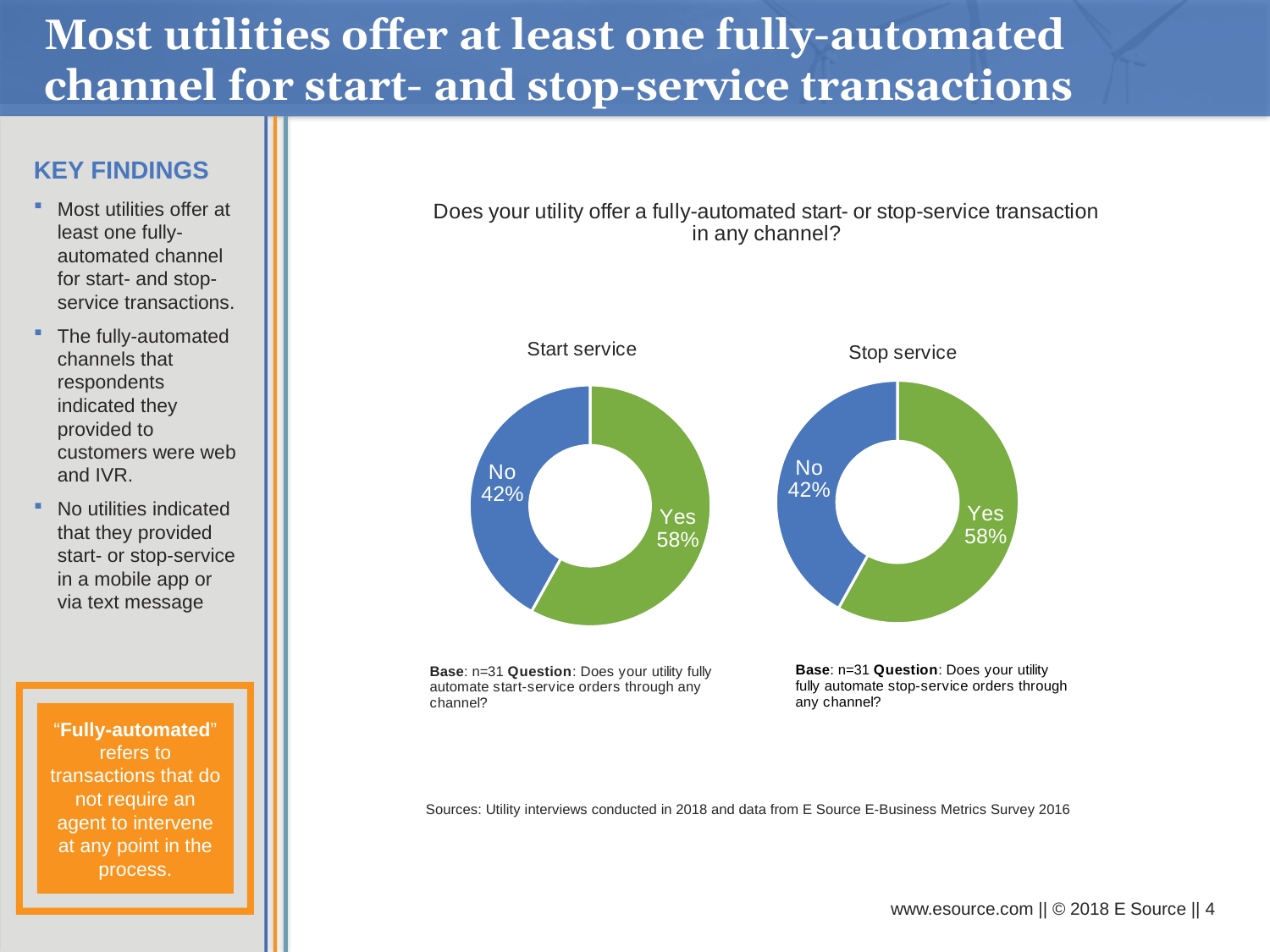

# Most utilities offer at least one fully-automated channel for start- and stop-service transactions
KEY FINDINGS

### Chart

| Category | Fully-automated |
|---|---|
| Yes | 18.0 |
| No | 13.0 |

### Chart: Does your utility offer a fully-automated start- or stop-service transaction in any channel?

| Category | Fully-automated |
|---|---|
| Yes | 18.0 |
| No | 13.0 |
Sources: Utility interviews conducted in 2018 and data from E Source E-Business Metrics Survey 2016
Most utilities offer at least one fully-automated channel for start- and stop-service transactions.
The fully-automated channels that respondents indicated they provided to customers were web and IVR.
No utilities indicated that they provided start- or stop-service in a mobile app or via text message

“Fully-automated” refers to transactions that do not require an agent to intervene at any point in the process.